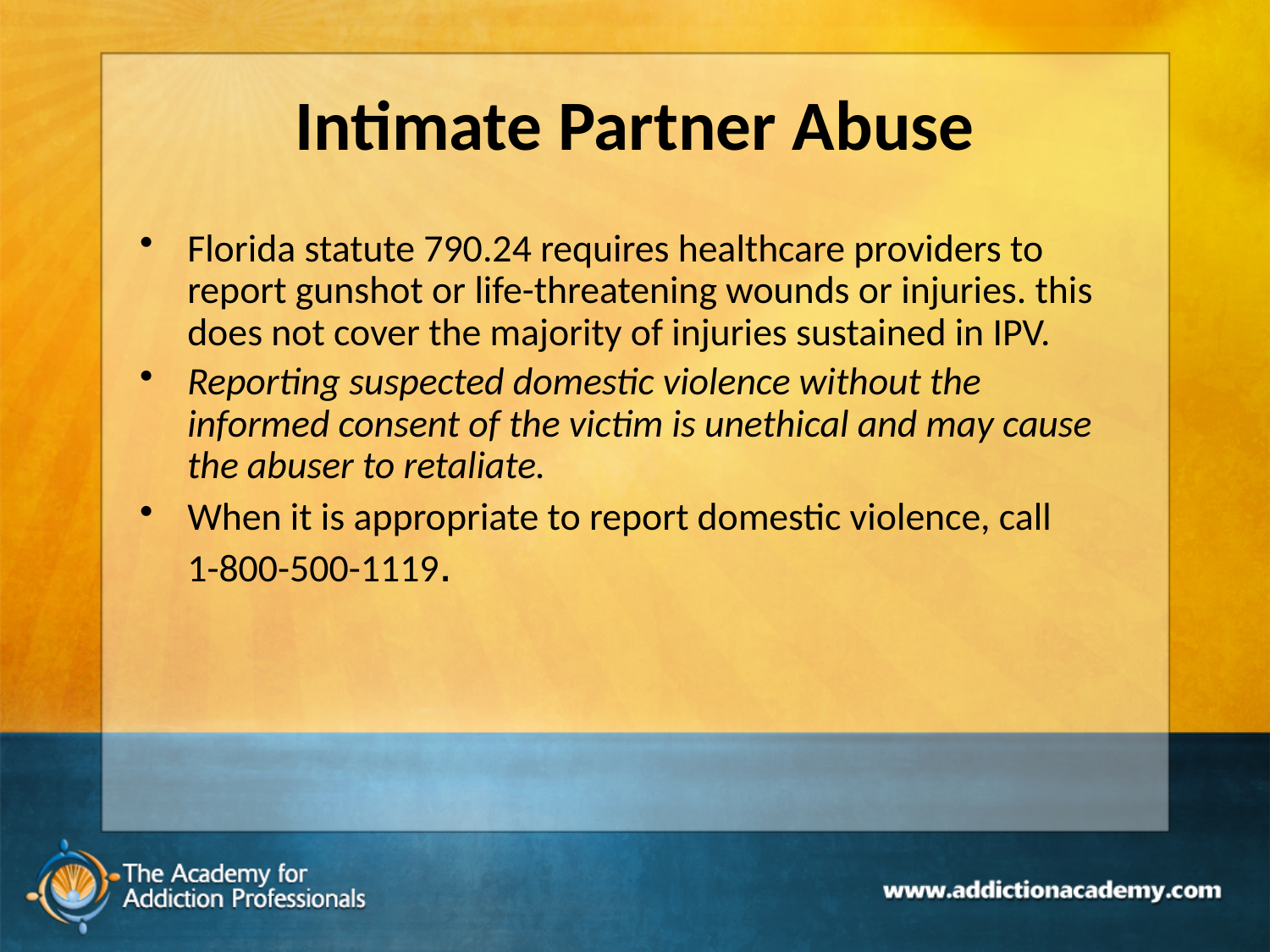

# Intimate Partner Abuse
Florida statute 790.24 requires healthcare providers to report gunshot or life-threatening wounds or injuries. this does not cover the majority of injuries sustained in IPV.
Reporting suspected domestic violence without the informed consent of the victim is unethical and may cause the abuser to retaliate.
When it is appropriate to report domestic violence, call
1-800-500-1119.